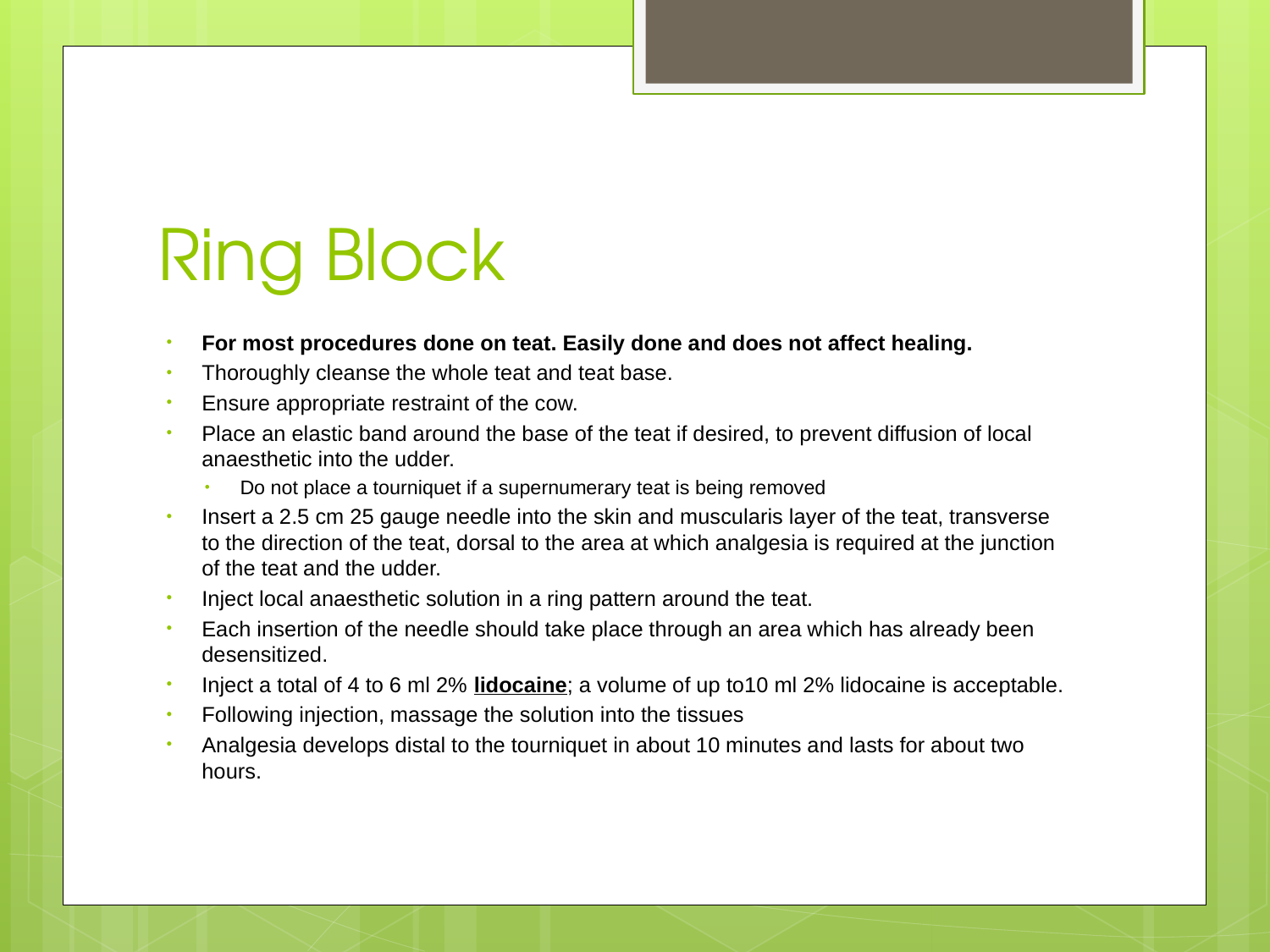

# Ring Block
For most procedures done on teat. Easily done and does not affect healing.
Thoroughly cleanse the whole teat and teat base.
Ensure appropriate restraint of the cow.
Place an elastic band around the base of the teat if desired, to prevent diffusion of local anaesthetic into the udder.
Do not place a tourniquet if a supernumerary teat is being removed
Insert a 2.5 cm 25 gauge needle into the skin and muscularis layer of the teat, transverse to the direction of the teat, dorsal to the area at which analgesia is required at the junction of the teat and the udder.
Inject local anaesthetic solution in a ring pattern around the teat.
Each insertion of the needle should take place through an area which has already been desensitized.
Inject a total of 4 to 6 ml 2% lidocaine; a volume of up to10 ml 2% lidocaine is acceptable.
Following injection, massage the solution into the tissues
Analgesia develops distal to the tourniquet in about 10 minutes and lasts for about two hours.